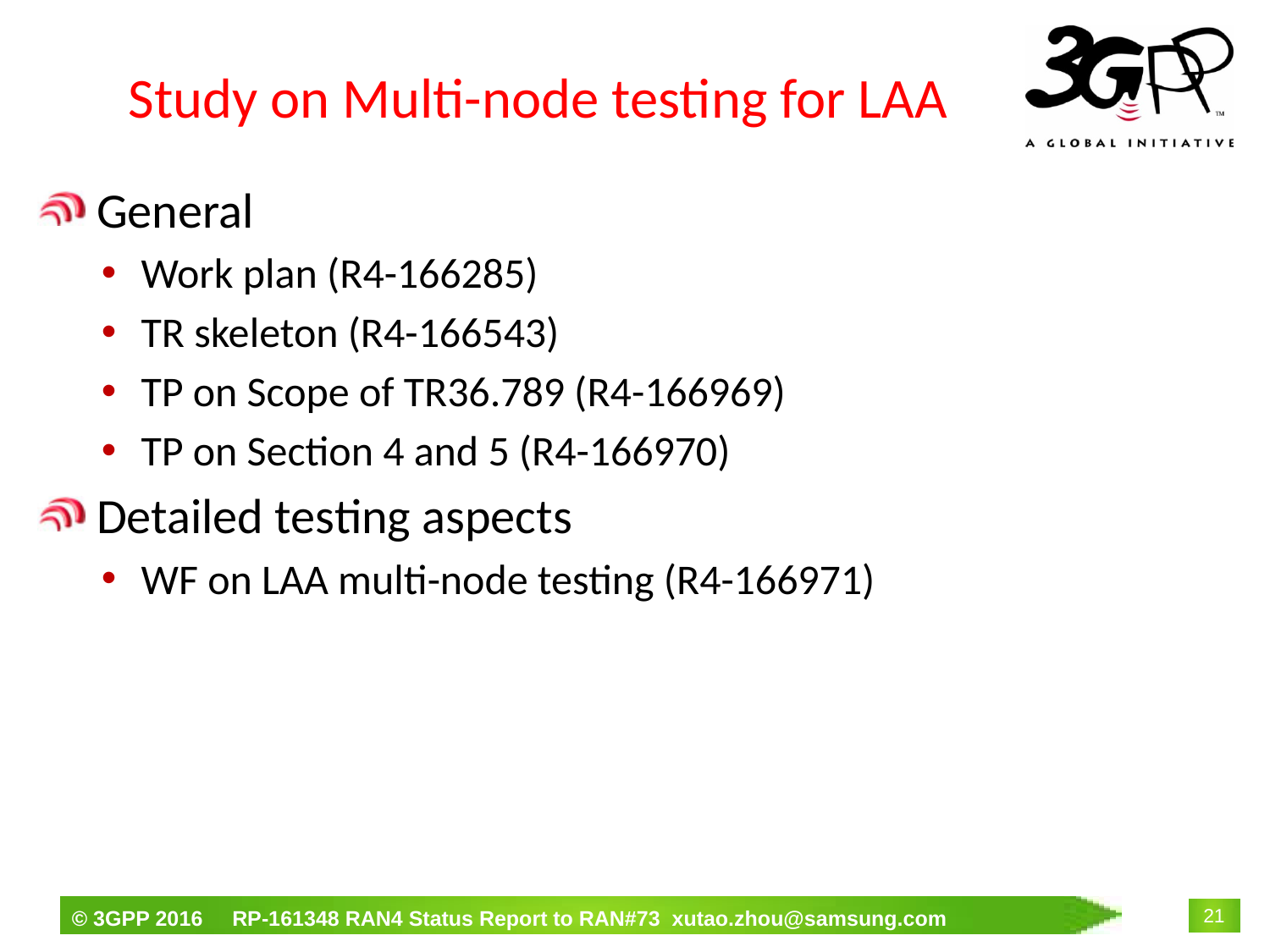

# Study on Multi-node testing for LAA
 General
Work plan (R4-166285)
TR skeleton (R4-166543)
TP on Scope of TR36.789 (R4-166969)
TP on Section 4 and 5 (R4-166970)
 Detailed testing aspects
WF on LAA multi-node testing (R4-166971)